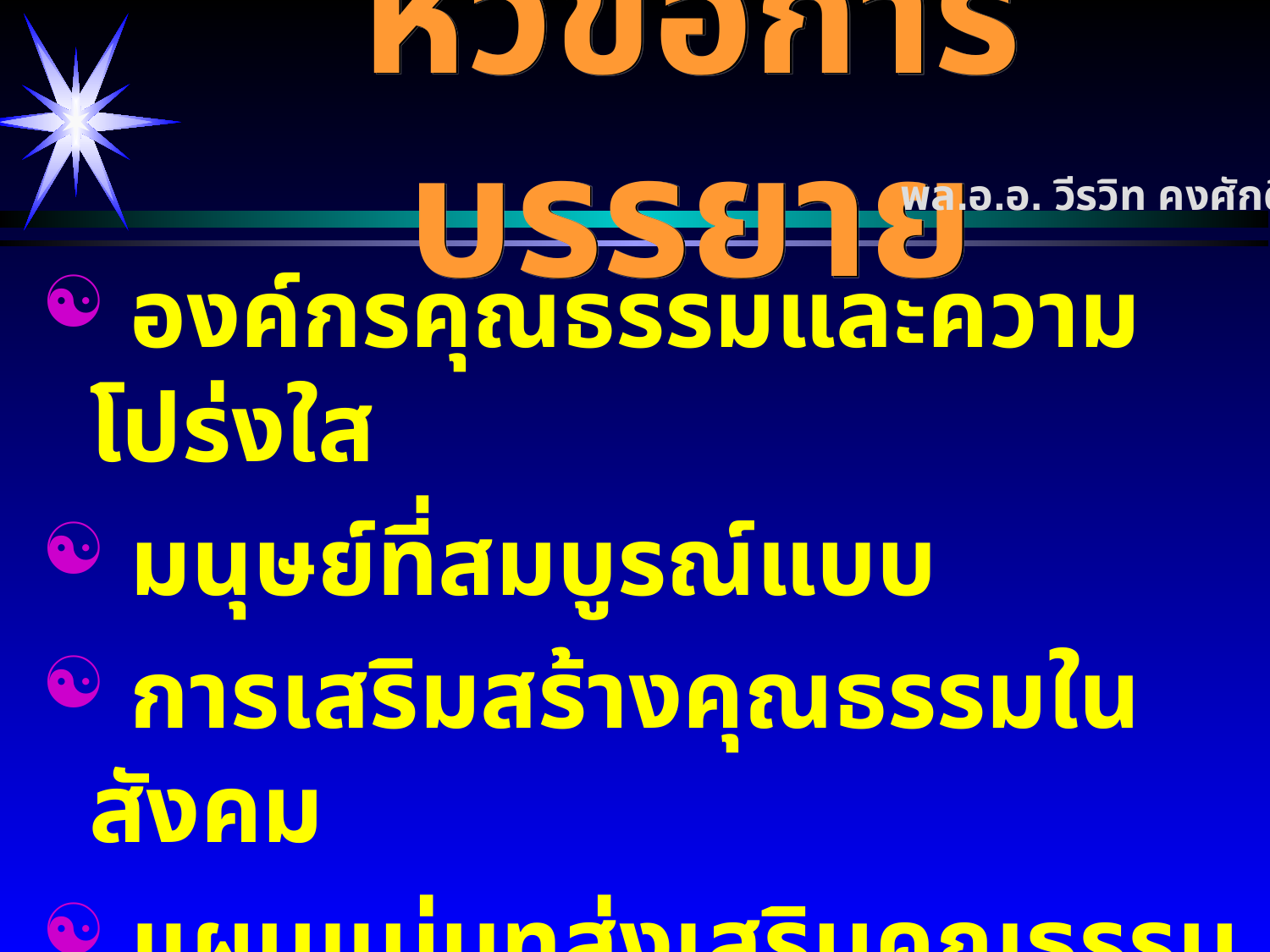

# หัวข้อการบรรยาย
พล.อ.อ. วีรวิท คงศักดิ์
 องค์กรคุณธรรมและความโปร่งใส
 มนุษย์ที่สมบูรณ์แบบ
 การเสริมสร้างคุณธรรมในสังคม
 แผนแม่บทส่งเสริมคุณธรรมแห่งชาติ ฉบับที่ ๑
 แผนส่งเสริมคุณธรรมของรัฐสภา